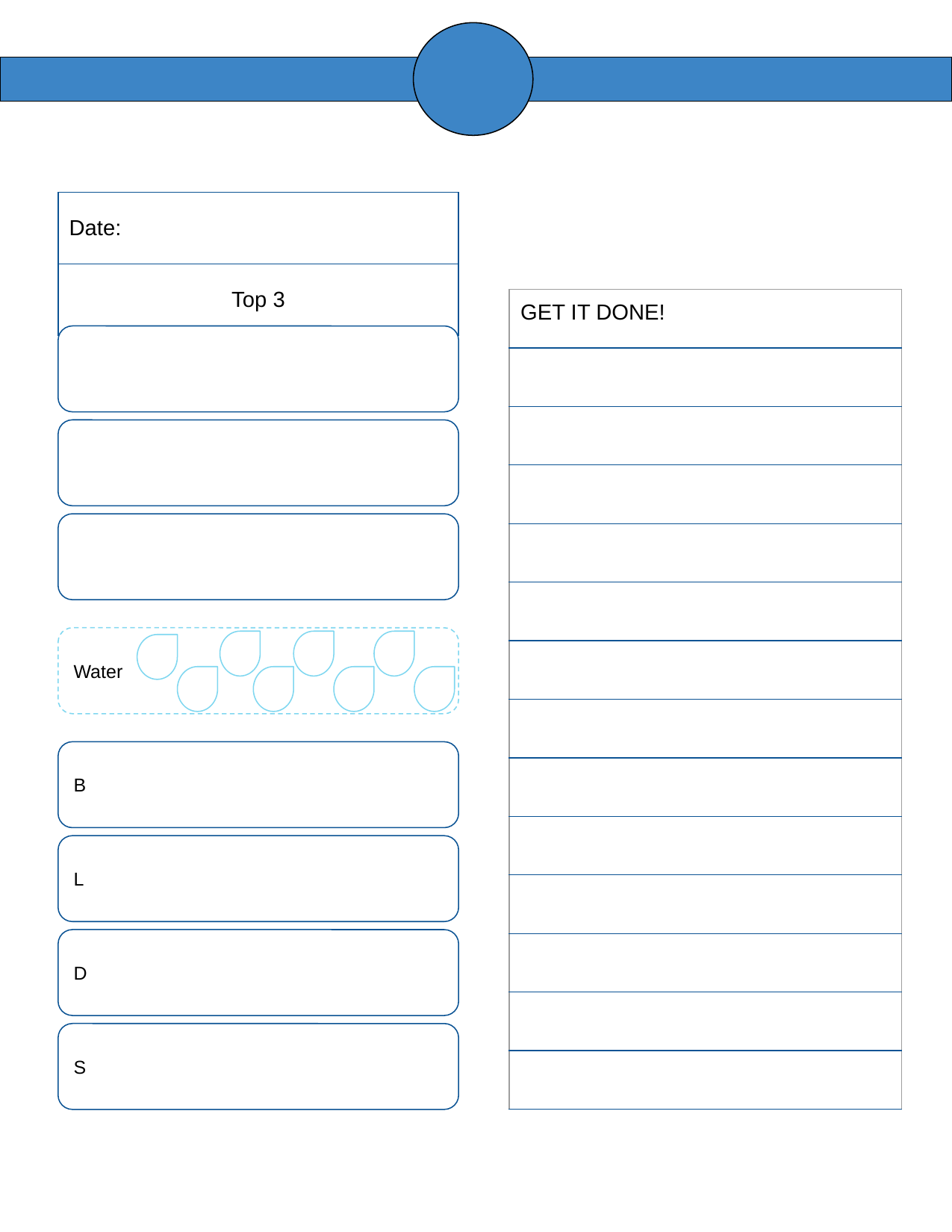

| Date: |
| --- |
| Top 3 |
| GET IT DONE! |
| --- |
|  |
|  |
|  |
|  |
|  |
|  |
|  |
|  |
|  |
|  |
|  |
|  |
|  |

Water

B
L
D
S